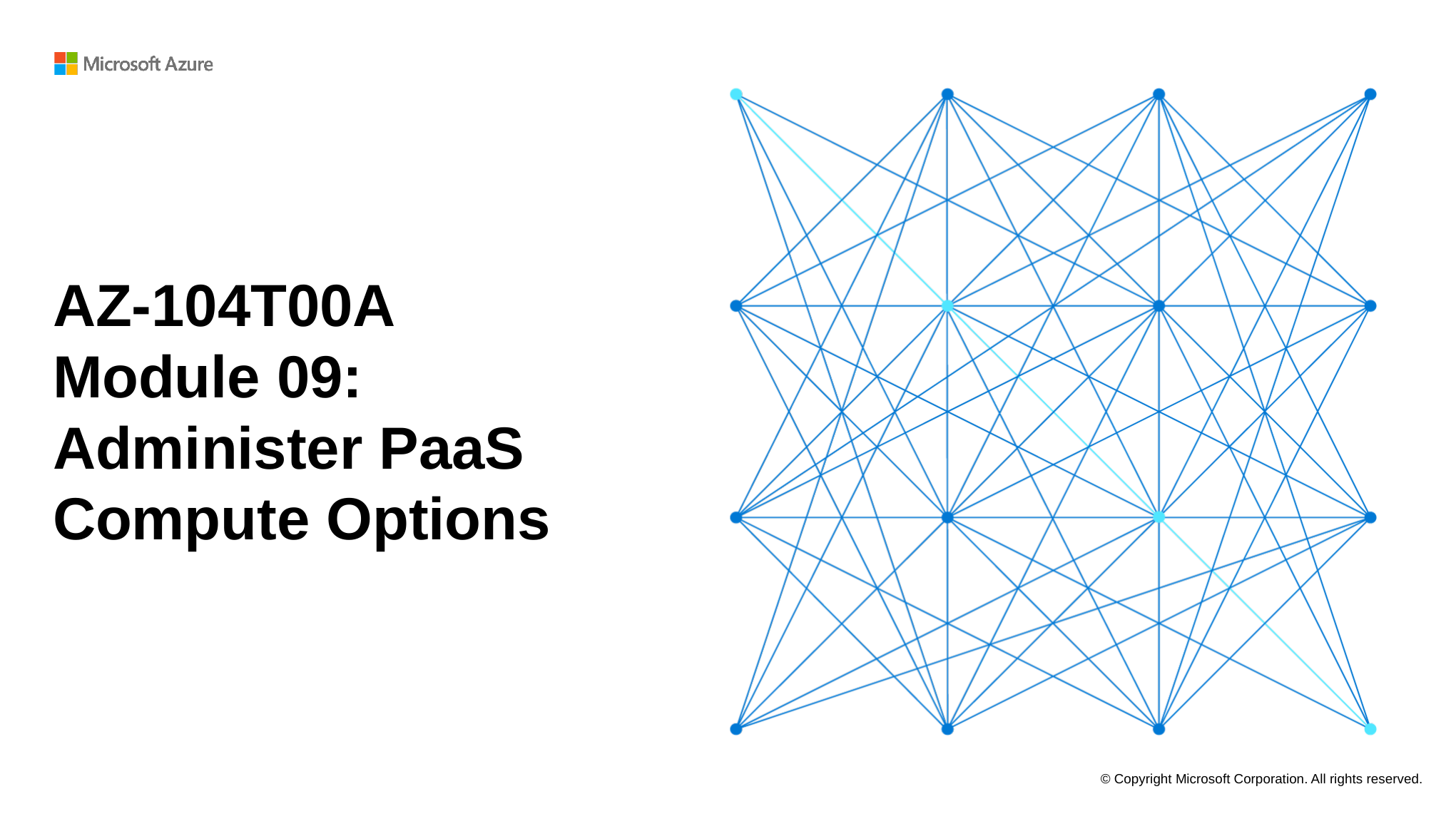

# AZ-104T00A Module 09: Administer PaaS Compute Options